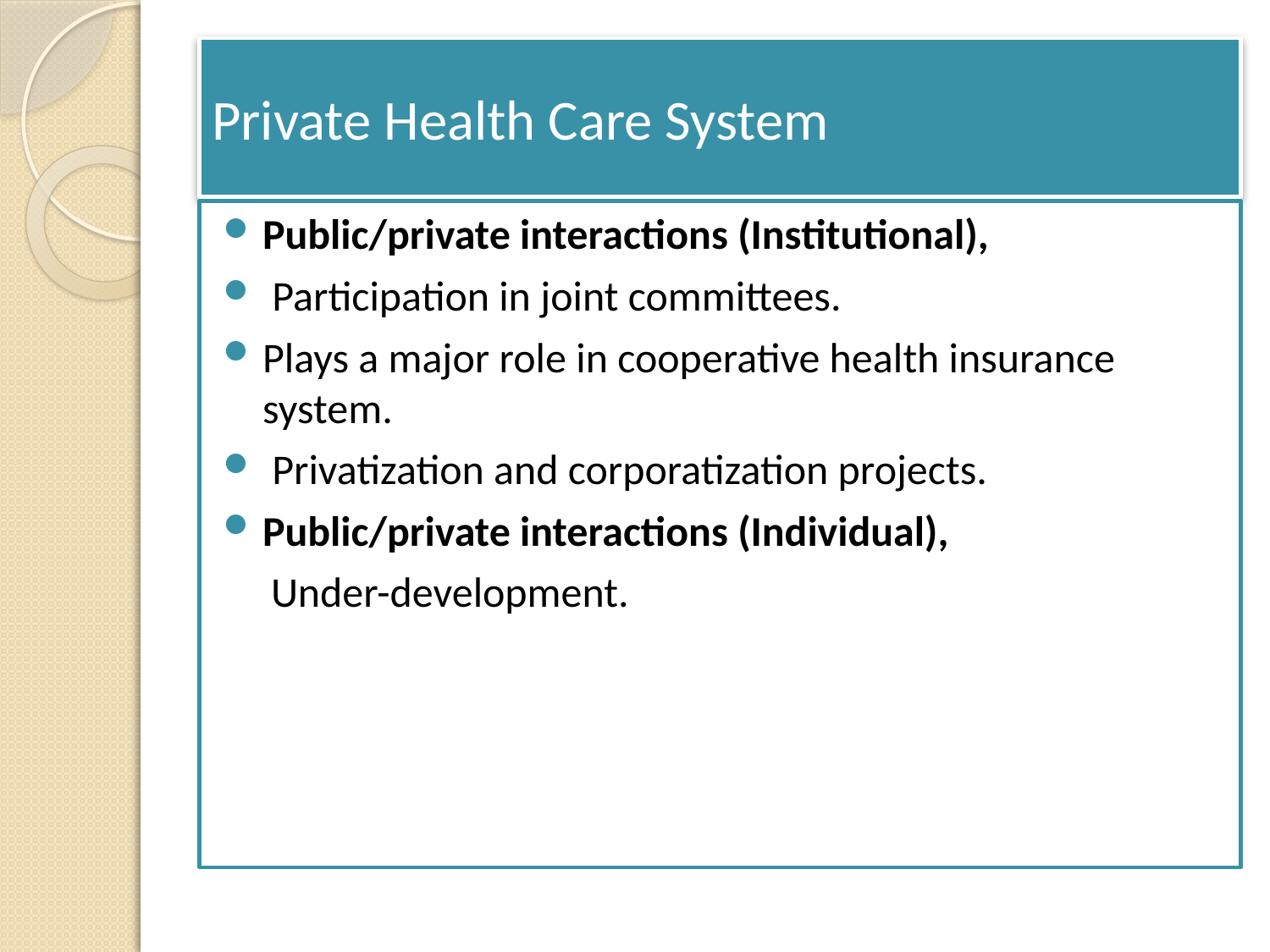

# Private Health Care System
Public/private interactions (Institutional),
 Participation in joint committees.
Plays a major role in cooperative health insurance system.
 Privatization and corporatization projects.
Public/private interactions (Individual),
     Under-development.